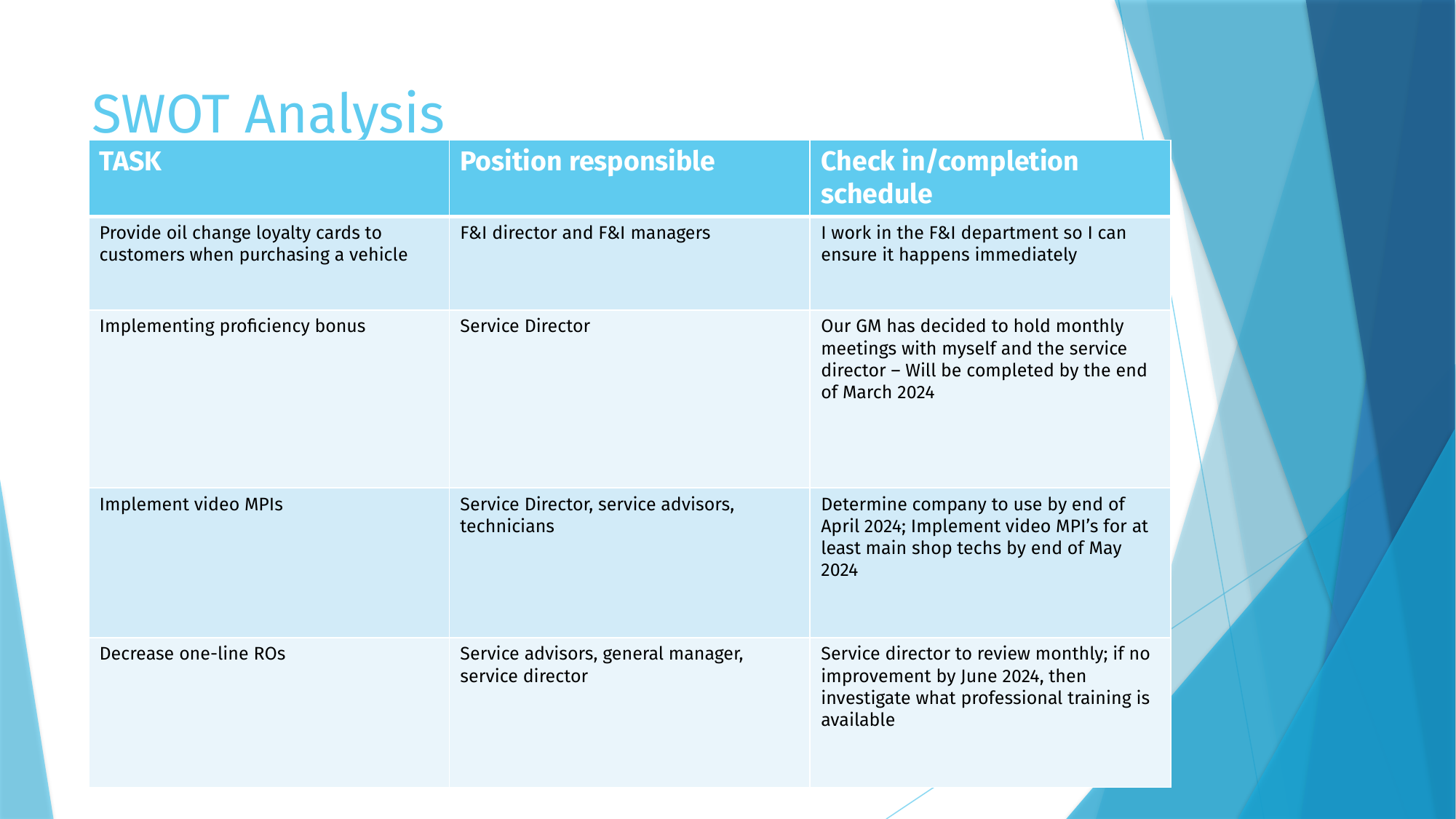

# SWOT Analysis
| TASK | Position responsible | Check in/completion schedule |
| --- | --- | --- |
| Provide oil change loyalty cards to customers when purchasing a vehicle | F&I director and F&I managers | I work in the F&I department so I can ensure it happens immediately |
| Implementing proficiency bonus | Service Director | Our GM has decided to hold monthly meetings with myself and the service director – Will be completed by the end of March 2024 |
| Implement video MPIs | Service Director, service advisors, technicians | Determine company to use by end of April 2024; Implement video MPI’s for at least main shop techs by end of May 2024 |
| Decrease one-line ROs | Service advisors, general manager, service director | Service director to review monthly; if no improvement by June 2024, then investigate what professional training is available |